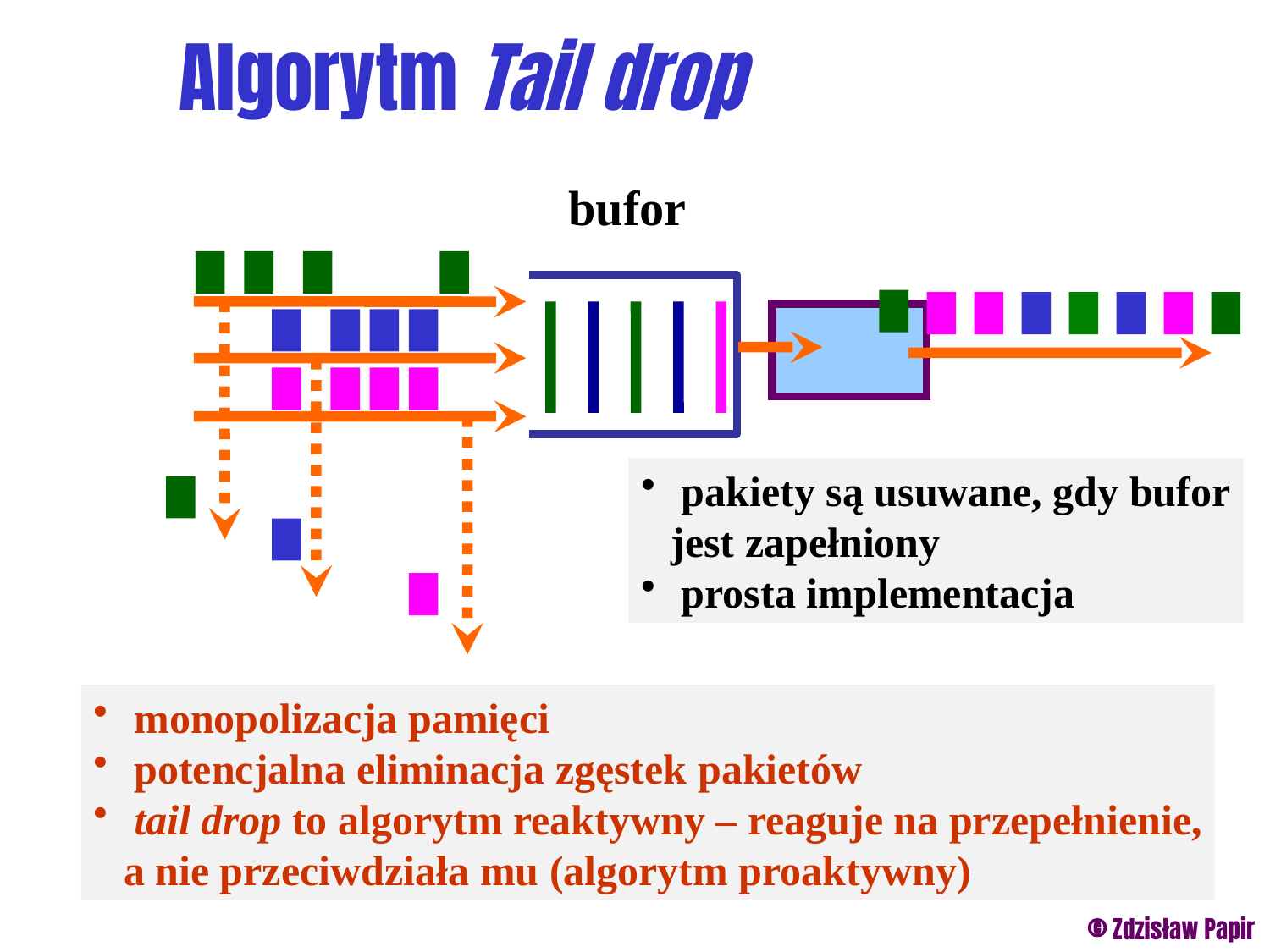

Algorytm Tail drop
bufor

 pakiety są usuwane, gdy bufor
jest zapełniony
 prosta implementacja

 monopolizacja pamięci
 potencjalna eliminacja zgęstek pakietów
 tail drop to algorytm reaktywny – reaguje na przepełnienie,
a nie przeciwdziała mu (algorytm proaktywny)
© Zdzisław Papir